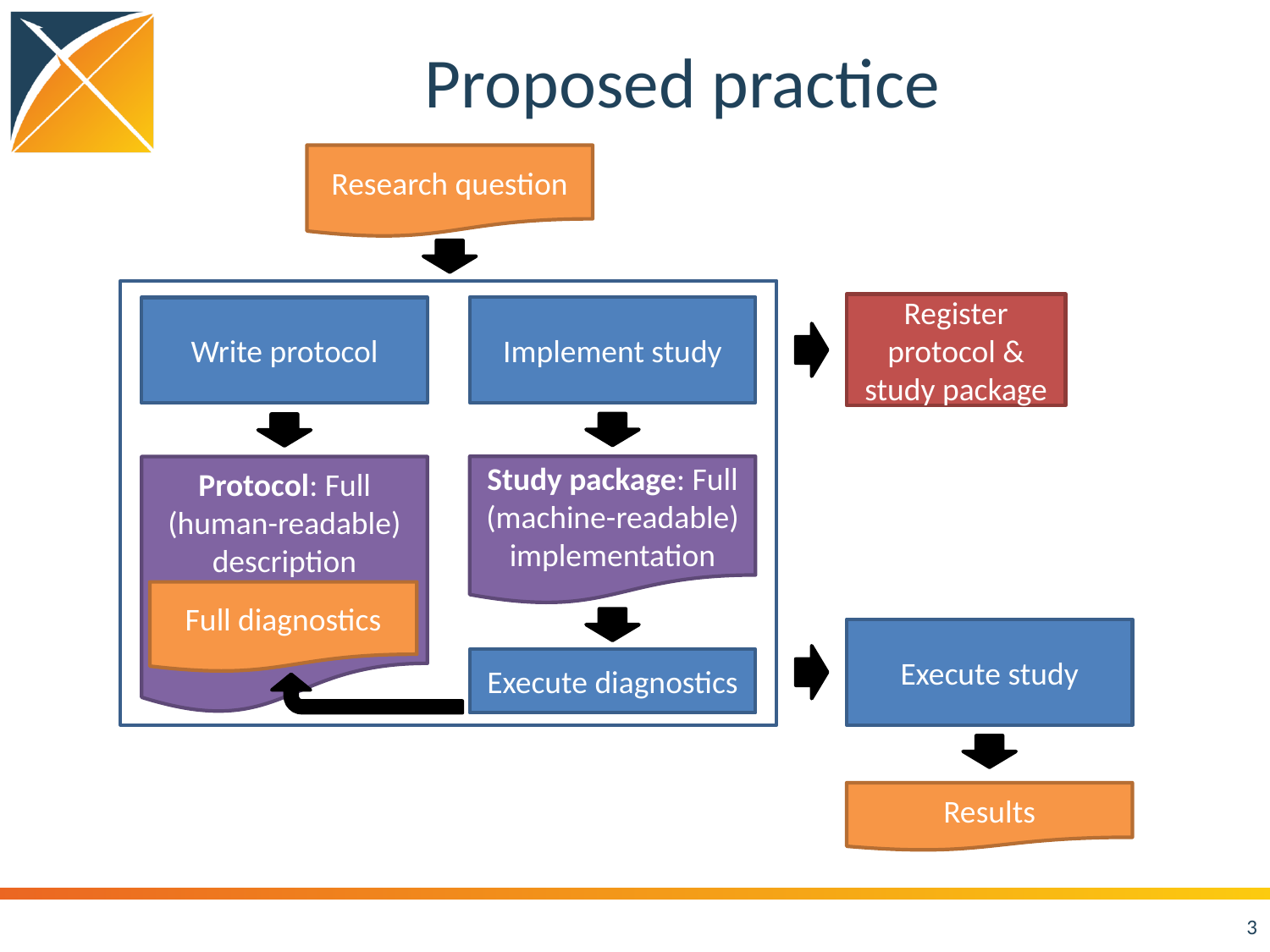

# Proposed practice
Research question

Register protocol & study package
Implement study
Write protocol

Study package: Full (machine-readable) implementation
Protocol: Full (human-readable) description

Full diagnostics

Execute study
Execute diagnostics

Results
3